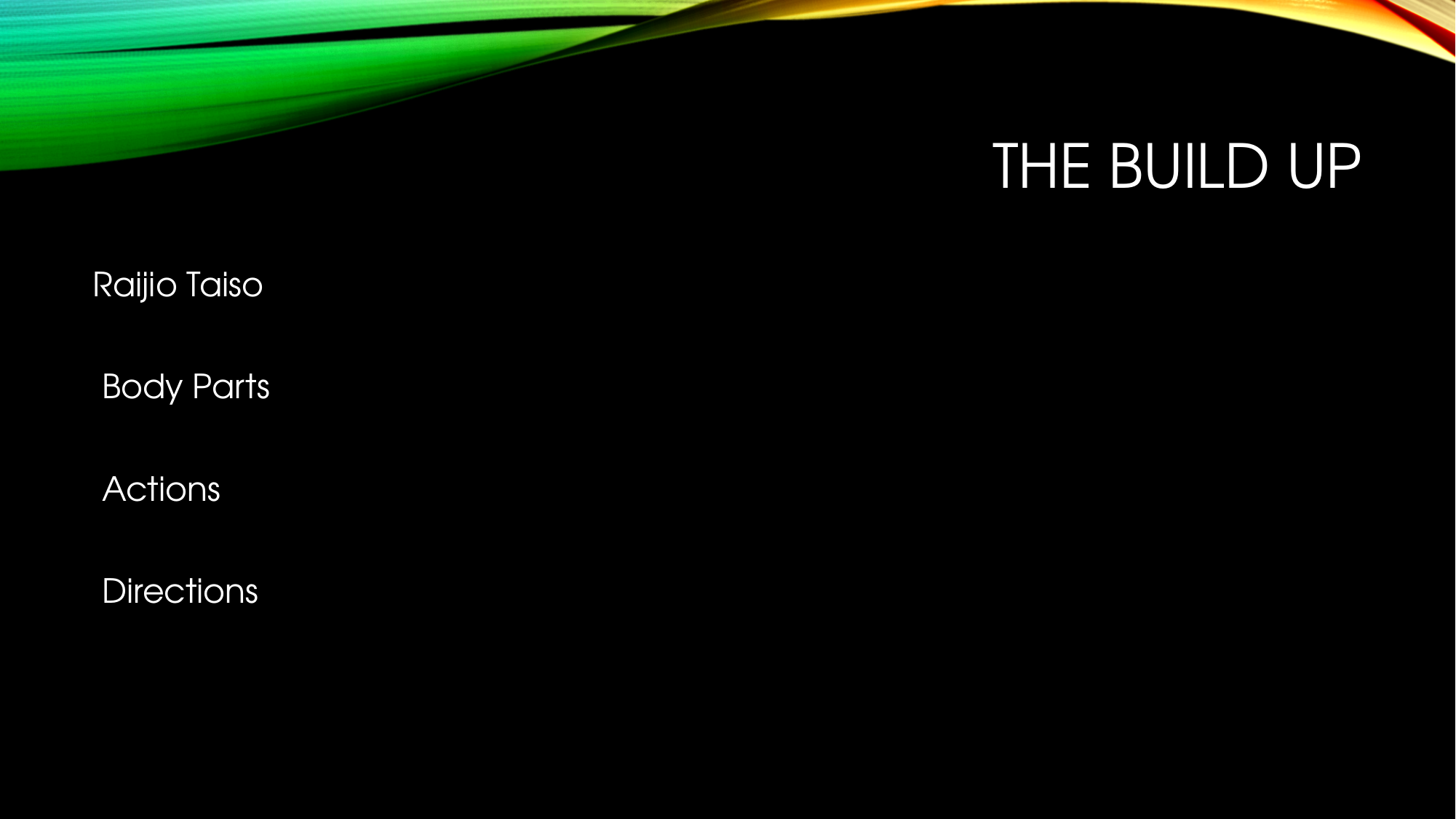

# The build up
Raijio Taiso

 Body Parts

 Actions

 Directions